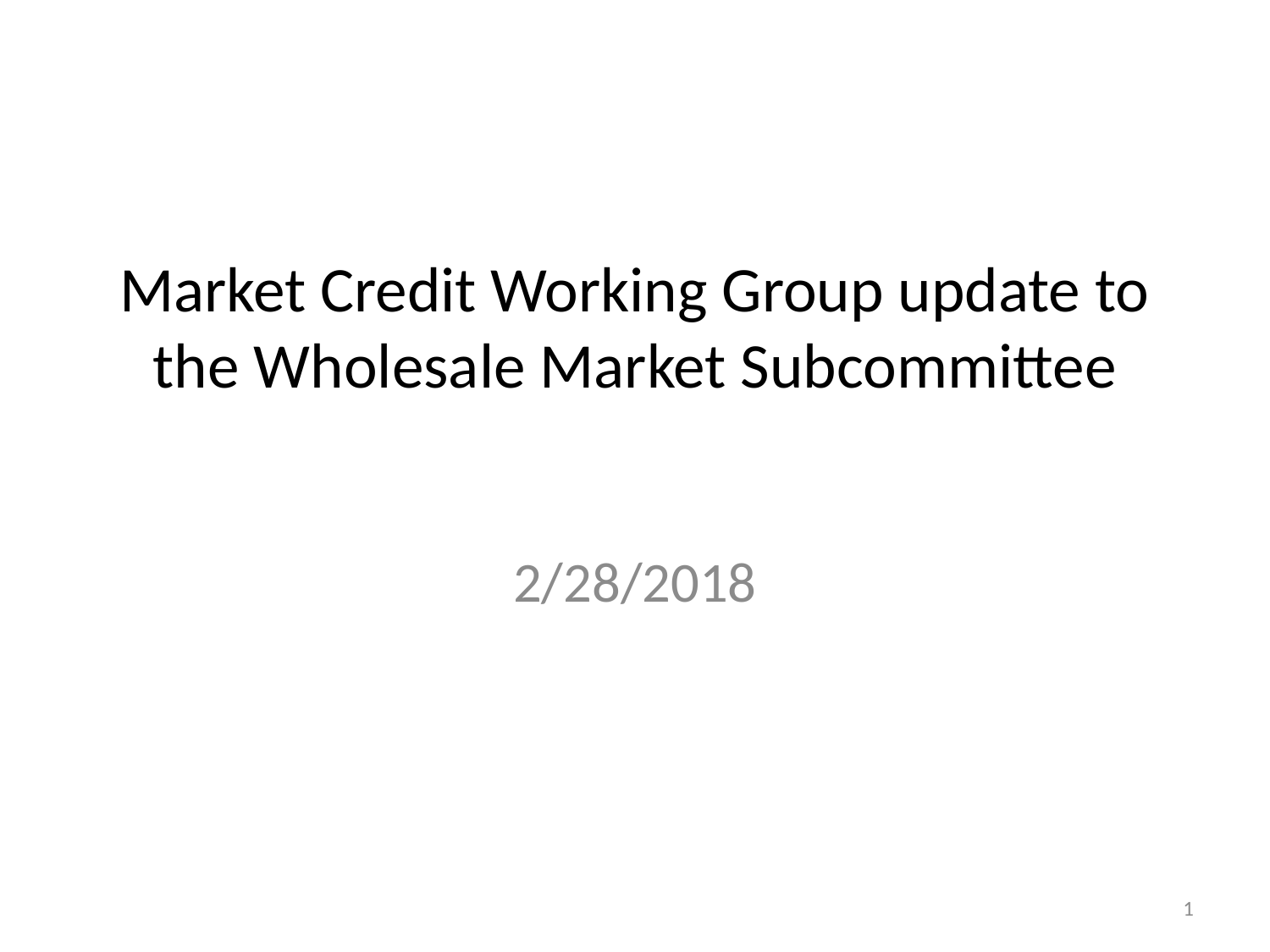

# Market Credit Working Group update to the Wholesale Market Subcommittee
2/28/2018
1